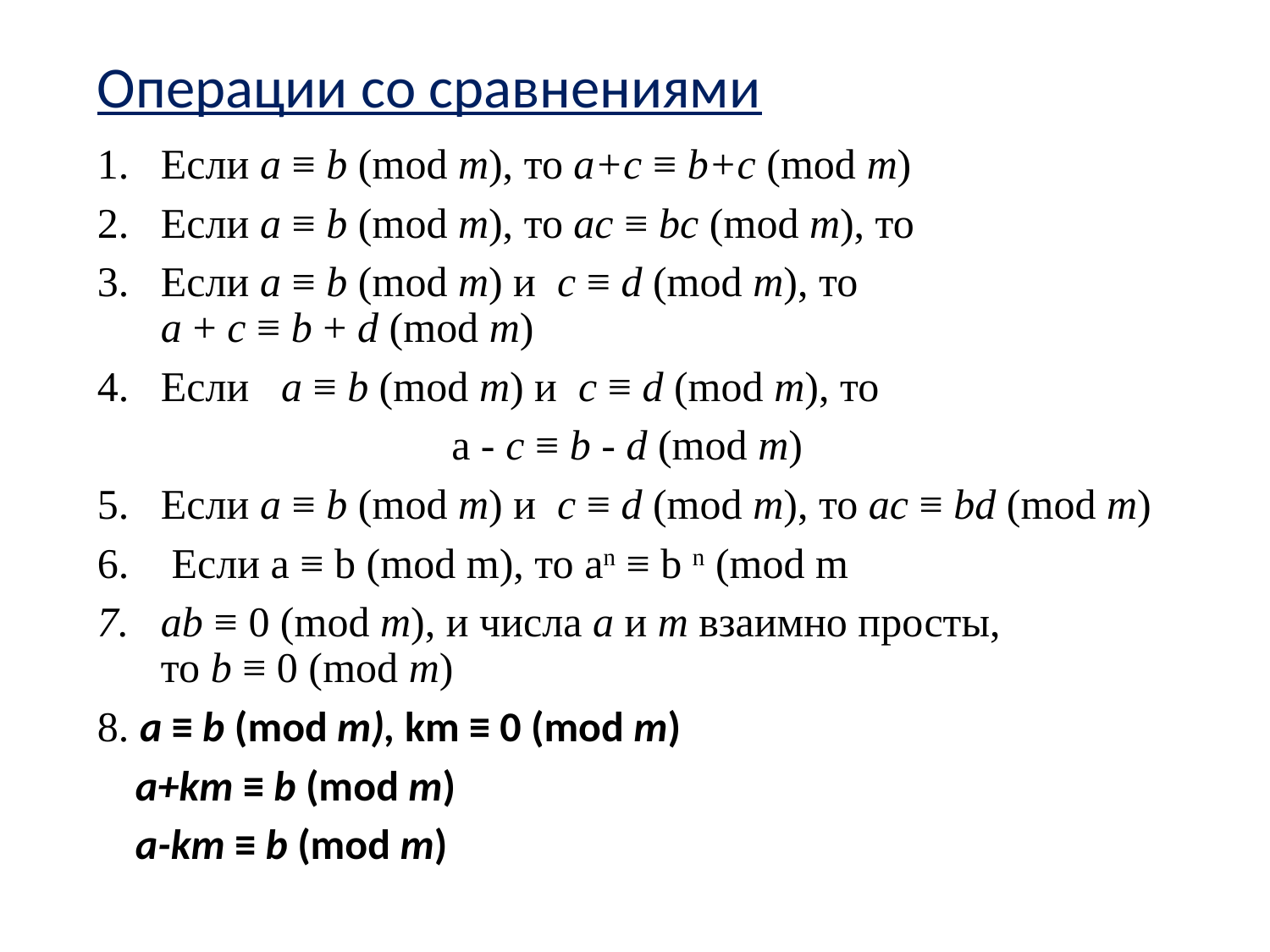

# Операции со сравнениями
Если a ≡ b (mod m), то a+с ≡ b+с (mod m)
Если a ≡ b (mod m), то aс ≡ bс (mod m), то
Если a ≡ b (mod m) и  c ≡ d (mod m), то a + c ≡ b + d (mod m)
Если   a ≡ b (mod m) и  c ≡ d (mod m), то
a - c ≡ b - d (mod m)
Если a ≡ b (mod m) и  c ≡ d (mod m), то ac ≡ bd (mod m)
 Если a ≡ b (mod m), то an ≡ b n (mod m
ab ≡ 0 (mod m), и числа a и m взаимно просты, то b ≡ 0 (mod m)
8. a ≡ b (mod m), km ≡ 0 (mod m)
    a+km ≡ b (mod m)
    a-km ≡ b (mod m)